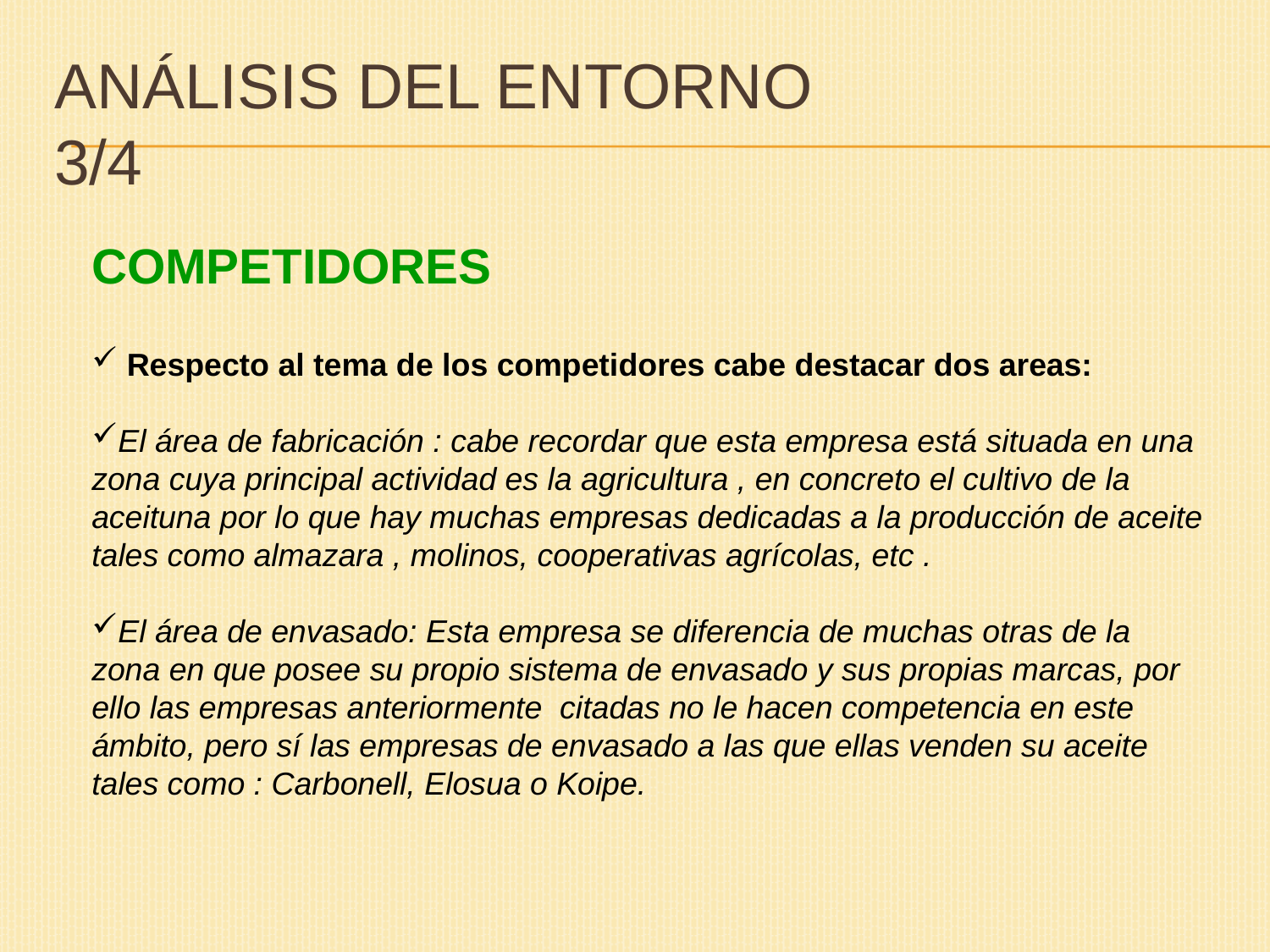

# Análisis del entorno                     3/4
COMPETIDORES

 Respecto al tema de los competidores cabe destacar dos areas:

El área de fabricación : cabe recordar que esta empresa está situada en una zona cuya principal actividad es la agricultura , en concreto el cultivo de la aceituna por lo que hay muchas empresas dedicadas a la producción de aceite tales como almazara , molinos, cooperativas agrícolas, etc .

El área de envasado: Esta empresa se diferencia de muchas otras de la zona en que posee su propio sistema de envasado y sus propias marcas, por ello las empresas anteriormente  citadas no le hacen competencia en este ámbito, pero sí las empresas de envasado a las que ellas venden su aceite tales como : Carbonell, Elosua o Koipe.